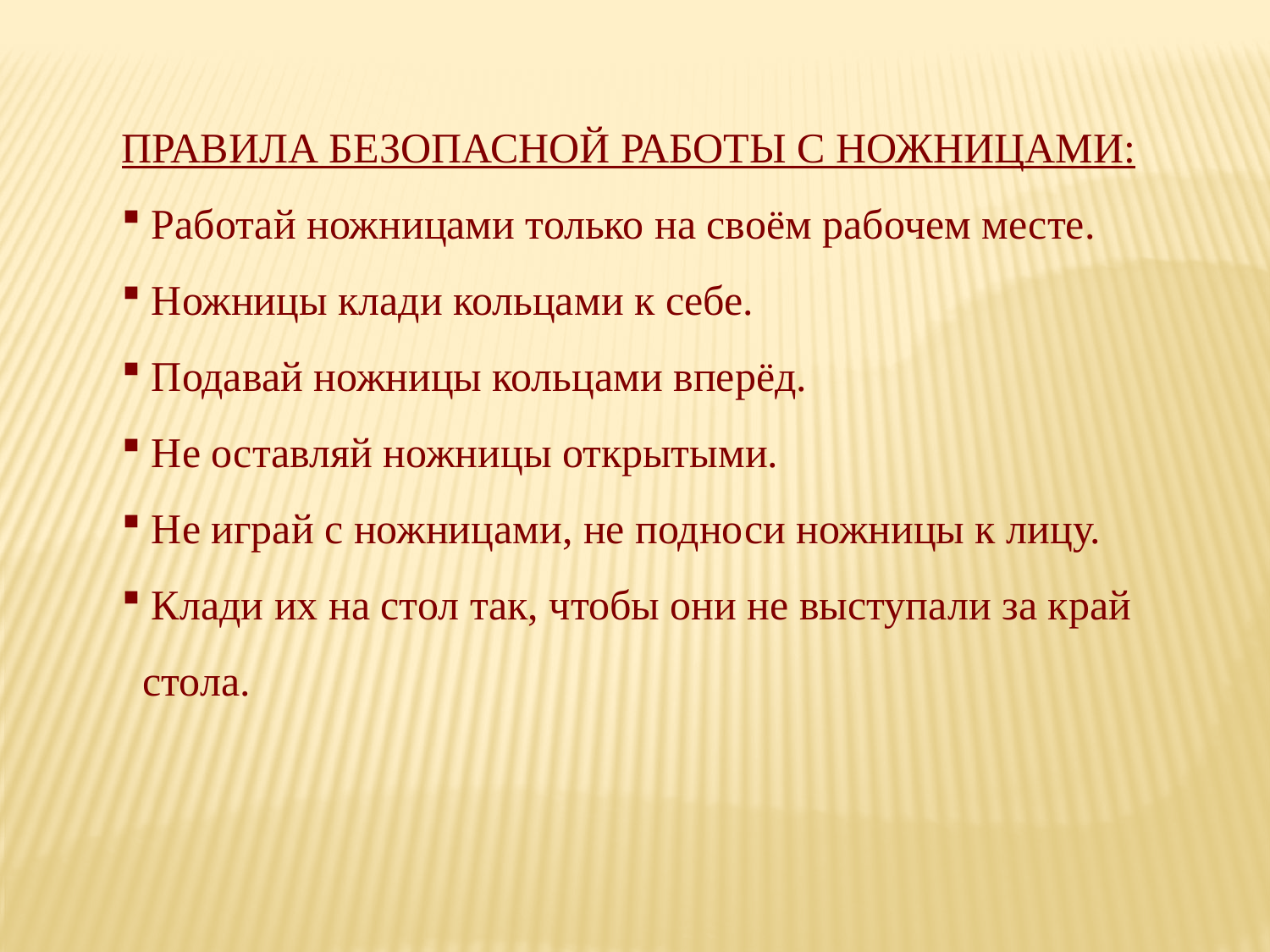

ПРАВИЛА БЕЗОПАСНОЙ РАБОТЫ С НОЖНИЦАМИ:
 Работай ножницами только на своём рабочем месте.
 Ножницы клади кольцами к себе.
 Подавай ножницы кольцами вперёд.
 Не оставляй ножницы открытыми.
 Не играй с ножницами, не подноси ножницы к лицу.
 Клади их на стол так, чтобы они не выступали за край   стола.